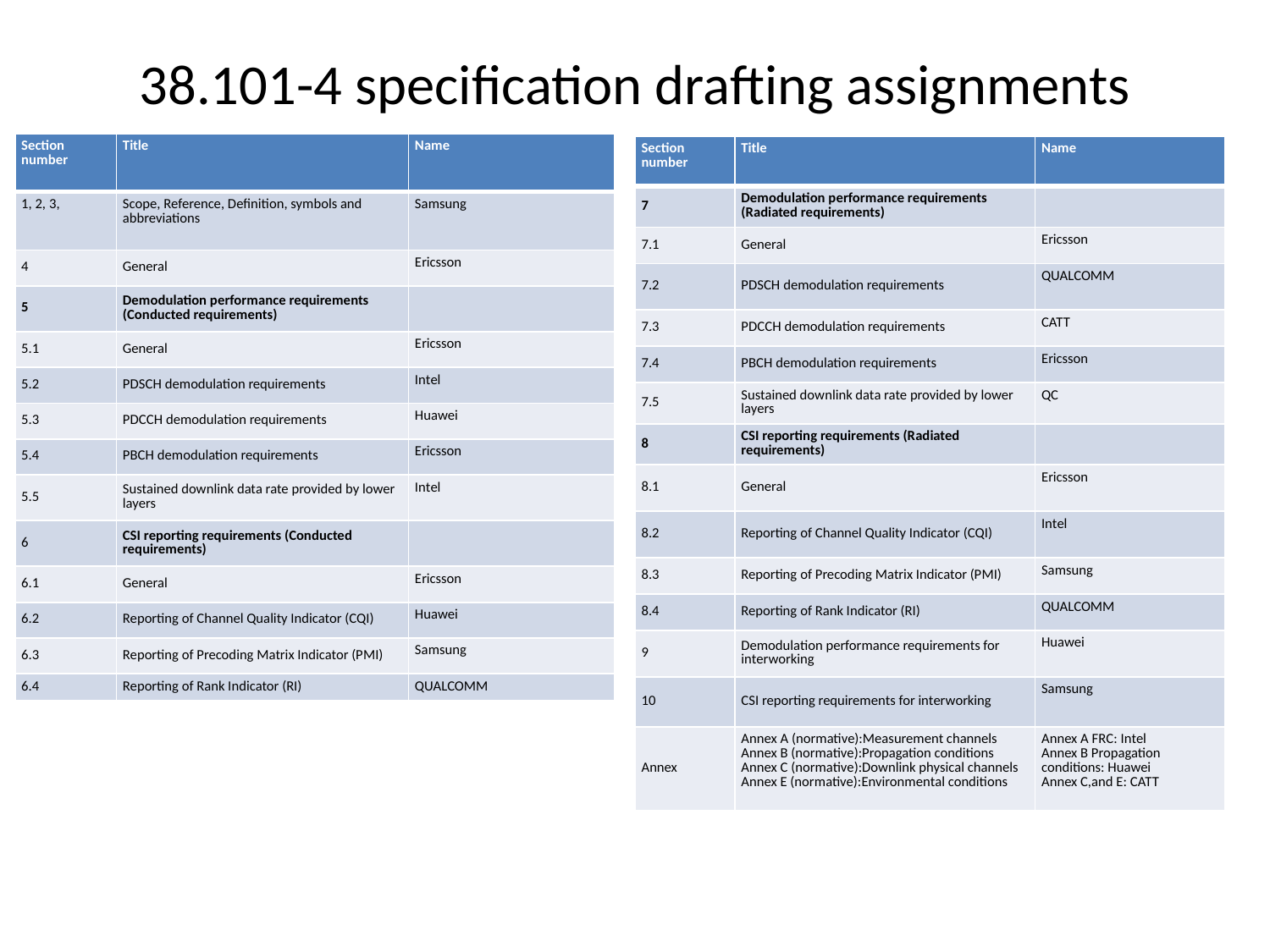

# 38.101-4 specification drafting assignments
| Section number | Title | Name |
| --- | --- | --- |
| 1, 2, 3, | Scope, Reference, Definition, symbols and abbreviations | Samsung |
| 4 | General | Ericsson |
| 5 | Demodulation performance requirements (Conducted requirements) |  |
| 5.1 | General | Ericsson |
| 5.2 | PDSCH demodulation requirements | Intel |
| 5.3 | PDCCH demodulation requirements | Huawei |
| 5.4 | PBCH demodulation requirements | Ericsson |
| 5.5 | Sustained downlink data rate provided by lower layers | Intel |
| 6 | CSI reporting requirements (Conducted requirements) |  |
| 6.1 | General | Ericsson |
| 6.2 | Reporting of Channel Quality Indicator (CQI) | Huawei |
| 6.3 | Reporting of Precoding Matrix Indicator (PMI) | Samsung |
| 6.4 | Reporting of Rank Indicator (RI) | QUALCOMM |
| Section number | Title | Name |
| --- | --- | --- |
| 7 | Demodulation performance requirements (Radiated requirements) |  |
| 7.1 | General | Ericsson |
| 7.2 | PDSCH demodulation requirements | QUALCOMM |
| 7.3 | PDCCH demodulation requirements | CATT |
| 7.4 | PBCH demodulation requirements | Ericsson |
| 7.5 | Sustained downlink data rate provided by lower layers | QC |
| 8 | CSI reporting requirements (Radiated requirements) |  |
| 8.1 | General | Ericsson |
| 8.2 | Reporting of Channel Quality Indicator (CQI) | Intel |
| 8.3 | Reporting of Precoding Matrix Indicator (PMI) | Samsung |
| 8.4 | Reporting of Rank Indicator (RI) | QUALCOMM |
| 9 | Demodulation performance requirements for interworking | Huawei |
| 10 | CSI reporting requirements for interworking | Samsung |
| Annex | Annex A (normative):Measurement channels Annex B (normative):Propagation conditions Annex C (normative):Downlink physical channels Annex E (normative):Environmental conditions | Annex A FRC: Intel Annex B Propagation conditions: Huawei Annex C,and E: CATT |